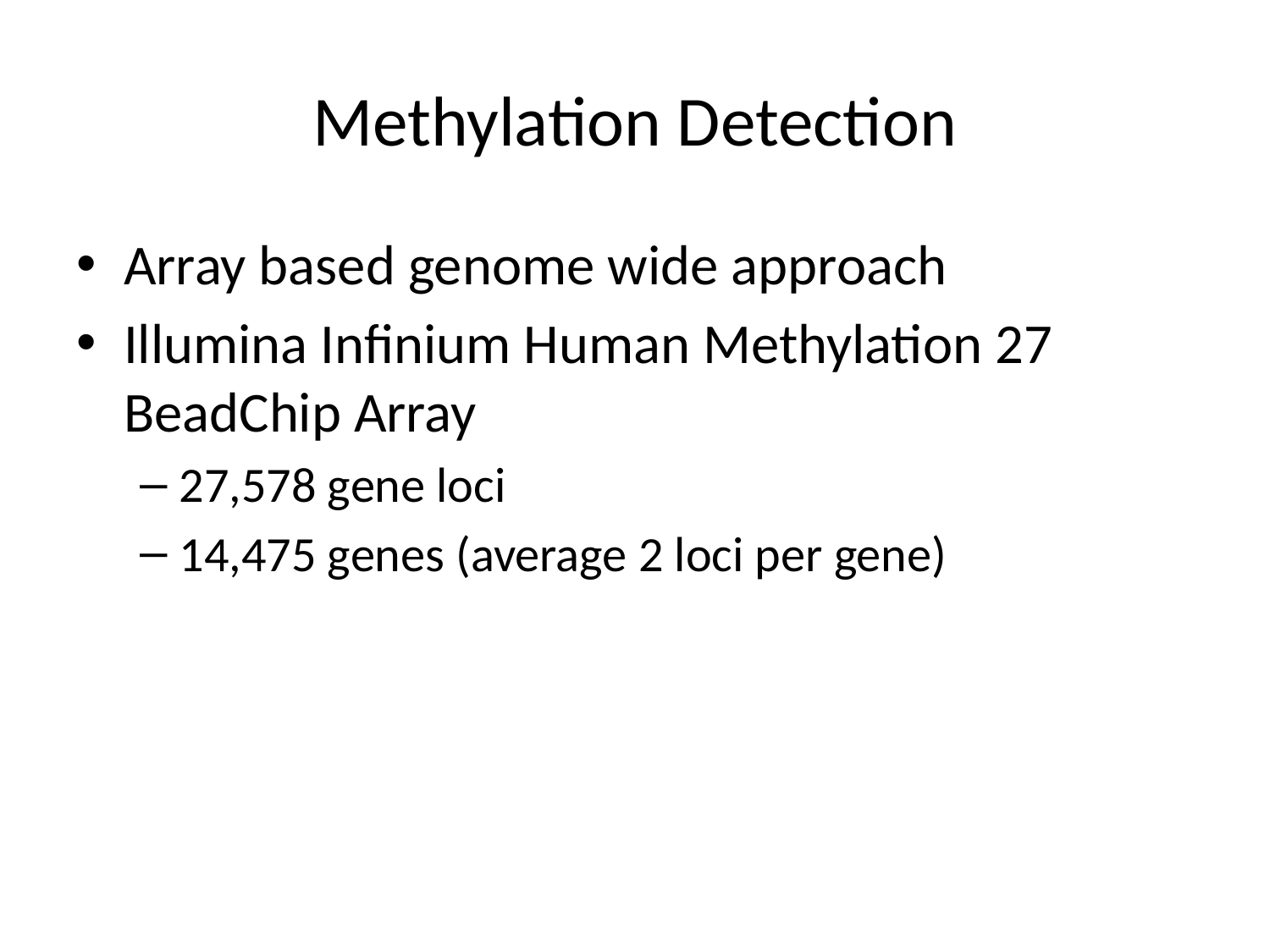

# Methylation Detection
Array based genome wide approach
Illumina Infinium Human Methylation 27 BeadChip Array
27,578 gene loci
14,475 genes (average 2 loci per gene)